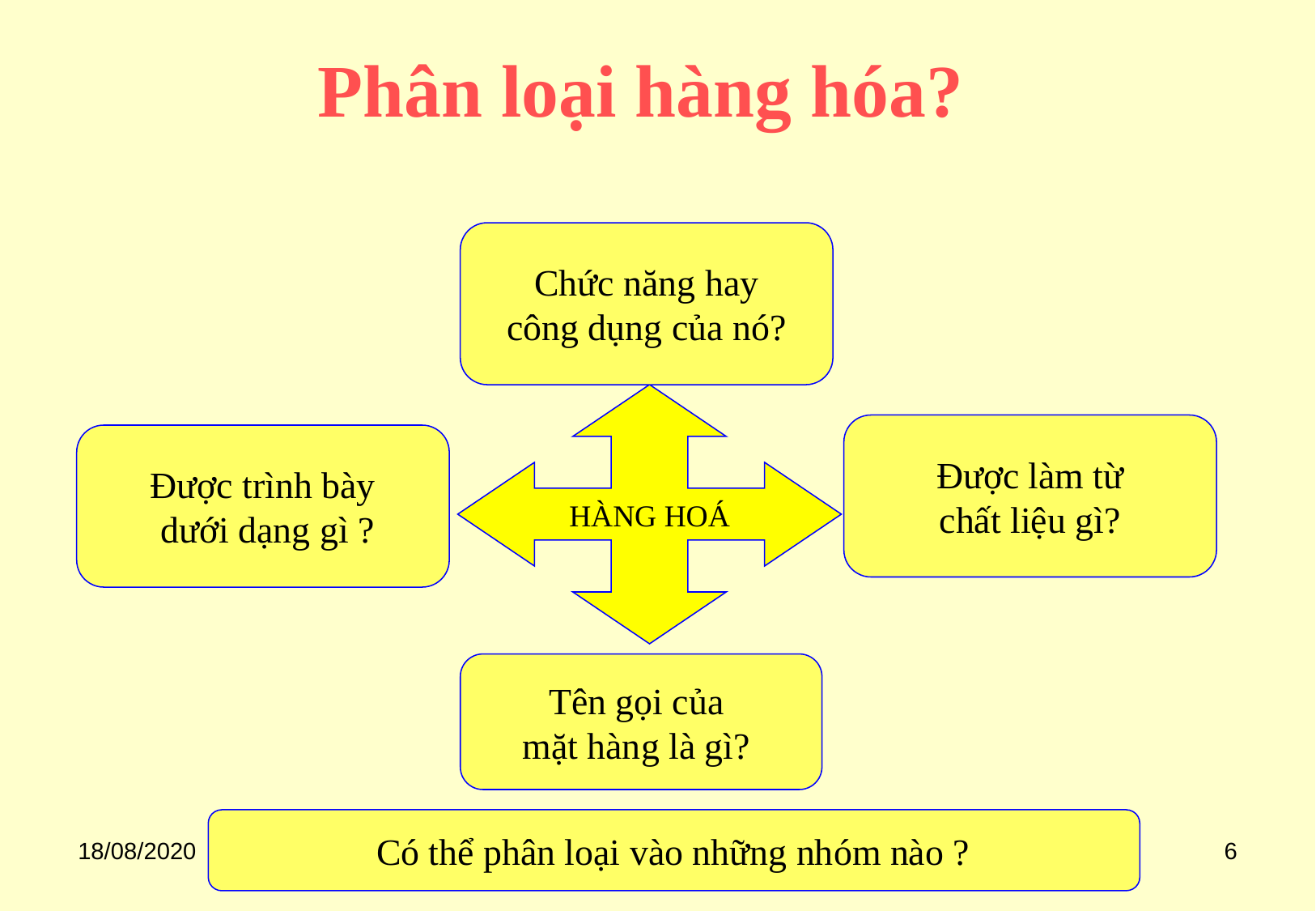

Phân loại hàng hóa?
Chức năng hay
 công dụng của nó?
HÀNG HOÁ
Được làm từ
 chất liệu gì?
Được trình bày
 dưới dạng gì ?
Tên gọi của
mặt hàng là gì?
 Có thể phân loại vào những nhóm nào ?
18/08/2020
6